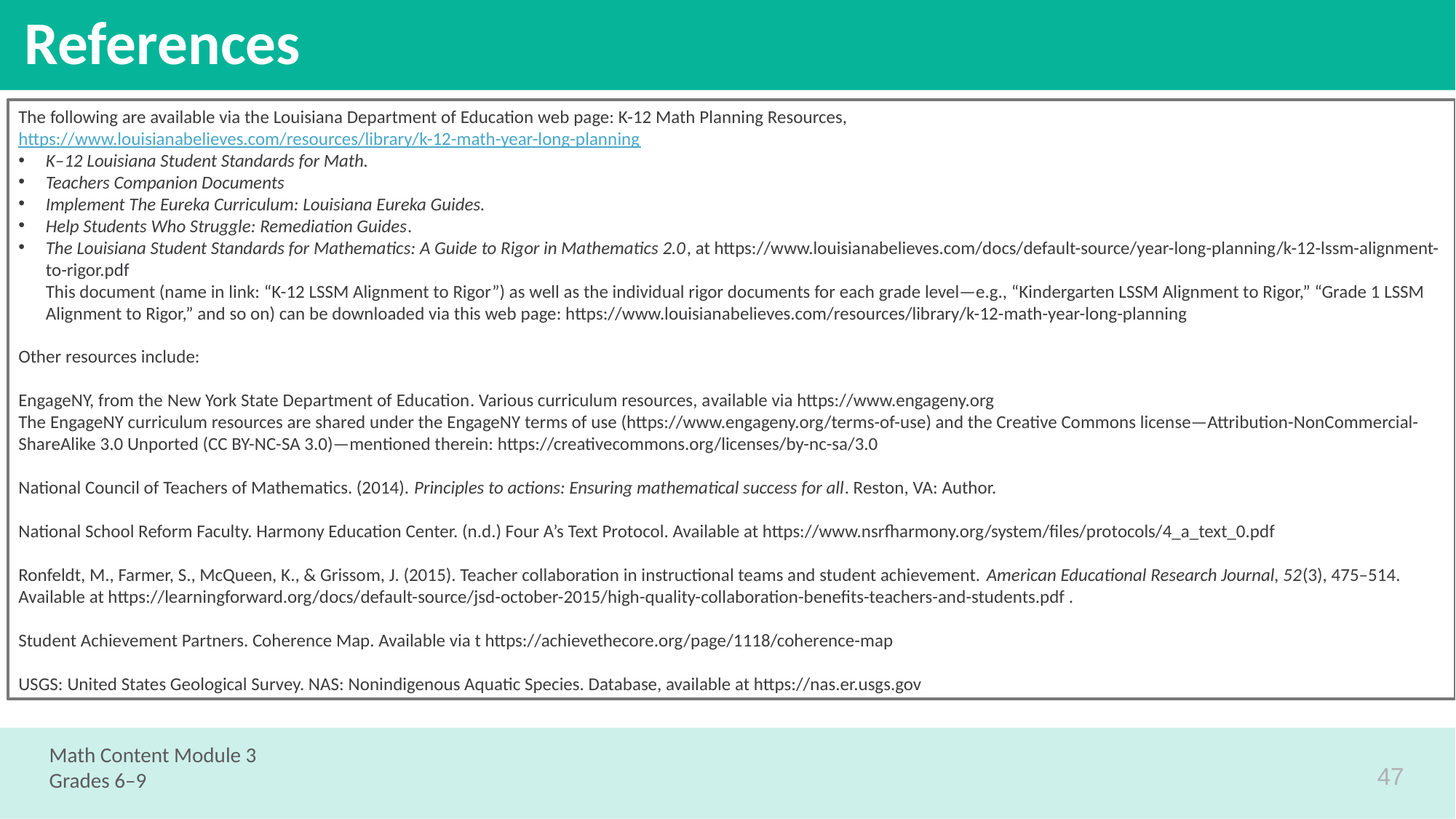

# References
The following are available via the Louisiana Department of Education web page: K-12 Math Planning Resources, https://www.louisianabelieves.com/resources/library/k-12-math-year-long-planning
K–12 Louisiana Student Standards for Math.
Teachers Companion Documents
Implement The Eureka Curriculum: Louisiana Eureka Guides.
Help Students Who Struggle: Remediation Guides.
The Louisiana Student Standards for Mathematics: A Guide to Rigor in Mathematics 2.0, at https://www.louisianabelieves.com/docs/default-source/year-long-planning/k-12-lssm-alignment-to-rigor.pdf
This document (name in link: “K-12 LSSM Alignment to Rigor”) as well as the individual rigor documents for each grade level—e.g., “Kindergarten LSSM Alignment to Rigor,” “Grade 1 LSSM Alignment to Rigor,” and so on) can be downloaded via this web page: https://www.louisianabelieves.com/resources/library/k-12-math-year-long-planning
Other resources include:

EngageNY, from the New York State Department of Education. Various curriculum resources, available via https://www.engageny.org
The EngageNY curriculum resources are shared under the EngageNY terms of use (https://www.engageny.org/terms-of-use) and the Creative Commons license—Attribution-NonCommercial-ShareAlike 3.0 Unported (CC BY-NC-SA 3.0)—mentioned therein: https://creativecommons.org/licenses/by-nc-sa/3.0

National Council of Teachers of Mathematics. (2014). Principles to actions: Ensuring mathematical success for all. Reston, VA: Author.

National School Reform Faculty. Harmony Education Center. (n.d.) Four A’s Text Protocol. Available at https://www.nsrfharmony.org/system/files/protocols/4_a_text_0.pdf

Ronfeldt, M., Farmer, S., McQueen, K., & Grissom, J. (2015). Teacher collaboration in instructional teams and student achievement. American Educational Research Journal, 52(3), 475–514. Available at https://learningforward.org/docs/default-source/jsd-october-2015/high-quality-collaboration-benefits-teachers-and-students.pdf .

Student Achievement Partners. Coherence Map. Available via t https://achievethecore.org/page/1118/coherence-map

USGS: United States Geological Survey. NAS: Nonindigenous Aquatic Species. Database, available at https://nas.er.usgs.gov
Math Content Module 3
Grades 6–9
47